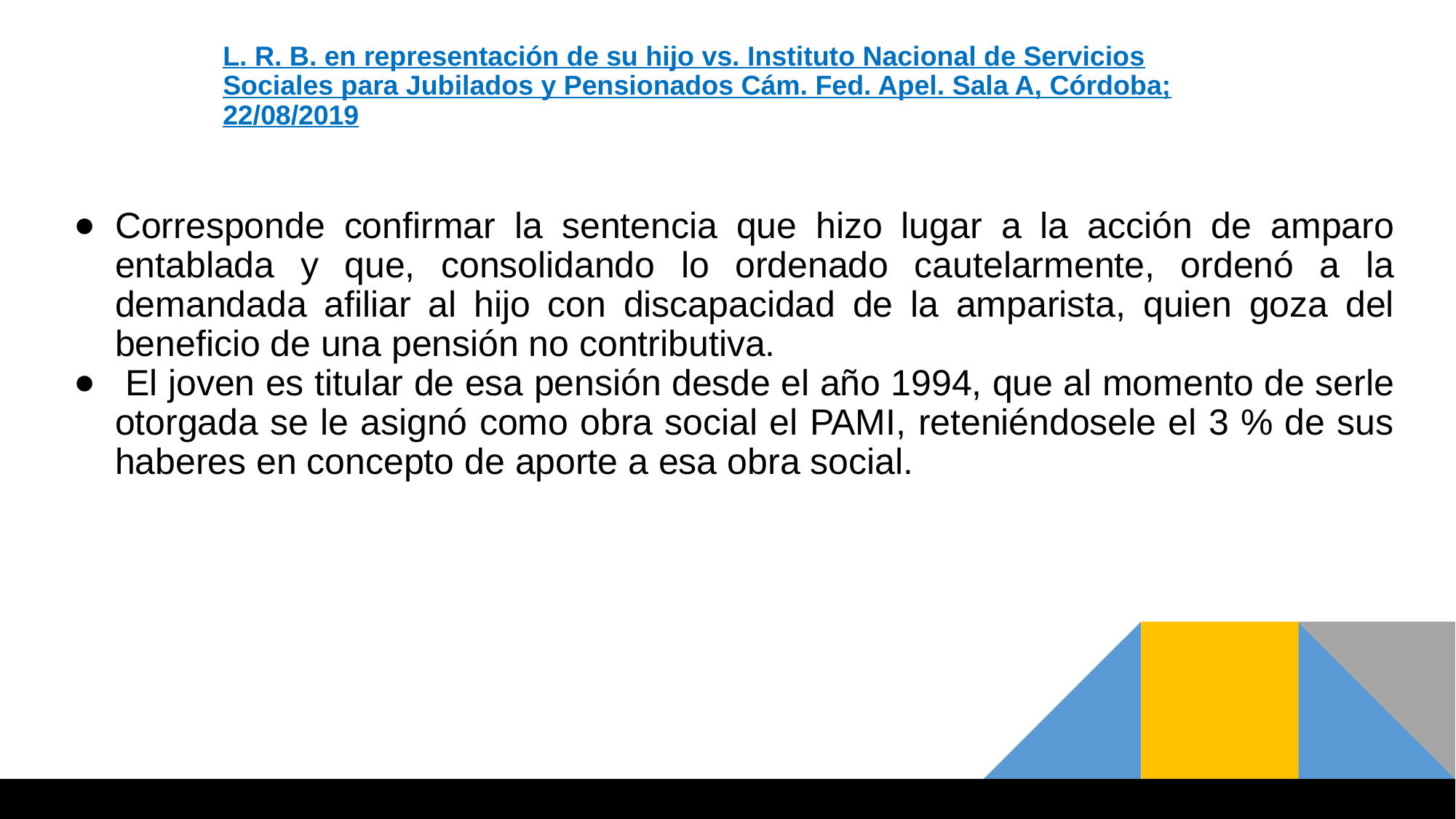

# L. R. B. en representación de su hijo vs. Instituto Nacional de Servicios Sociales para Jubilados y Pensionados Cám. Fed. Apel. Sala A, Córdoba; 22/08/2019
Corresponde confirmar la sentencia que hizo lugar a la acción de amparo entablada y que, consolidando lo ordenado cautelarmente, ordenó a la demandada afiliar al hijo con discapacidad de la amparista, quien goza del beneficio de una pensión no contributiva.
 El joven es titular de esa pensión desde el año 1994, que al momento de serle otorgada se le asignó como obra social el PAMI, reteniéndosele el 3 % de sus haberes en concepto de aporte a esa obra social.